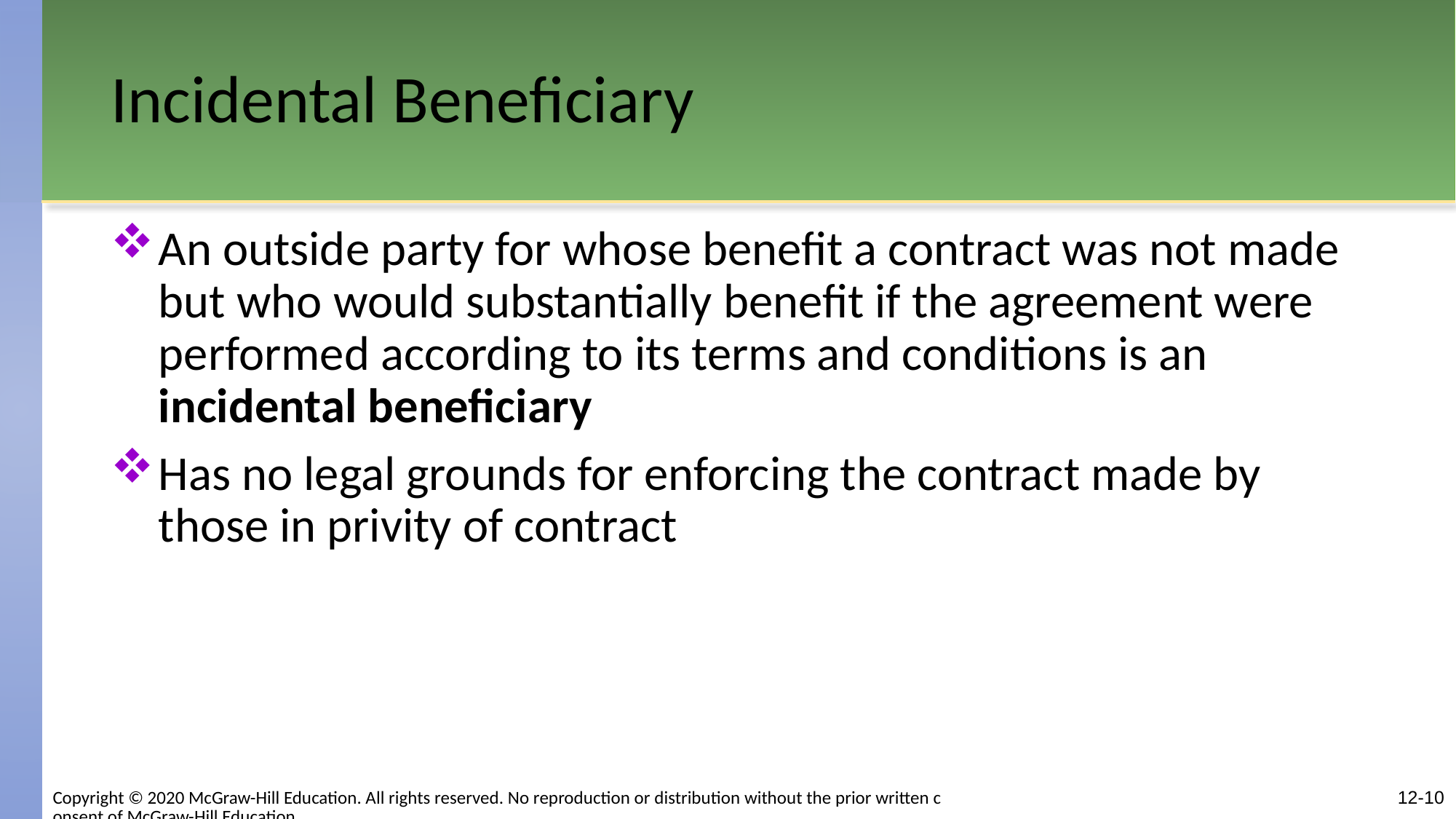

# Incidental Beneficiary
An outside party for whose benefit a contract was not made but who would substantially benefit if the agreement were performed according to its terms and conditions is an incidental beneficiary
Has no legal grounds for enforcing the contract made by those in privity of contract
Copyright © 2020 McGraw-Hill Education. All rights reserved. No reproduction or distribution without the prior written consent of McGraw-Hill Education.
12-10